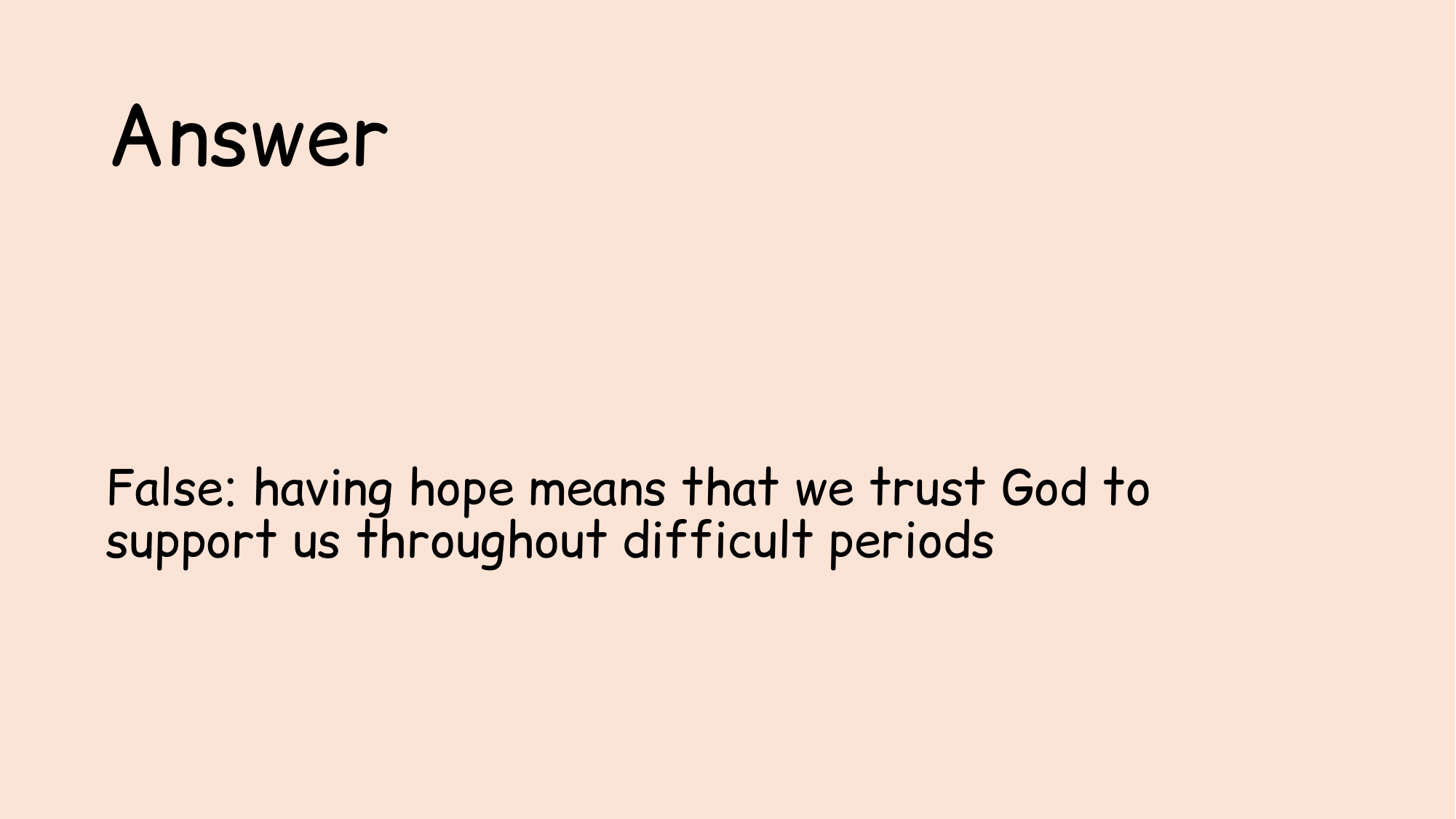

# Answer
False: having hope means that we trust God to support us throughout difficult periods